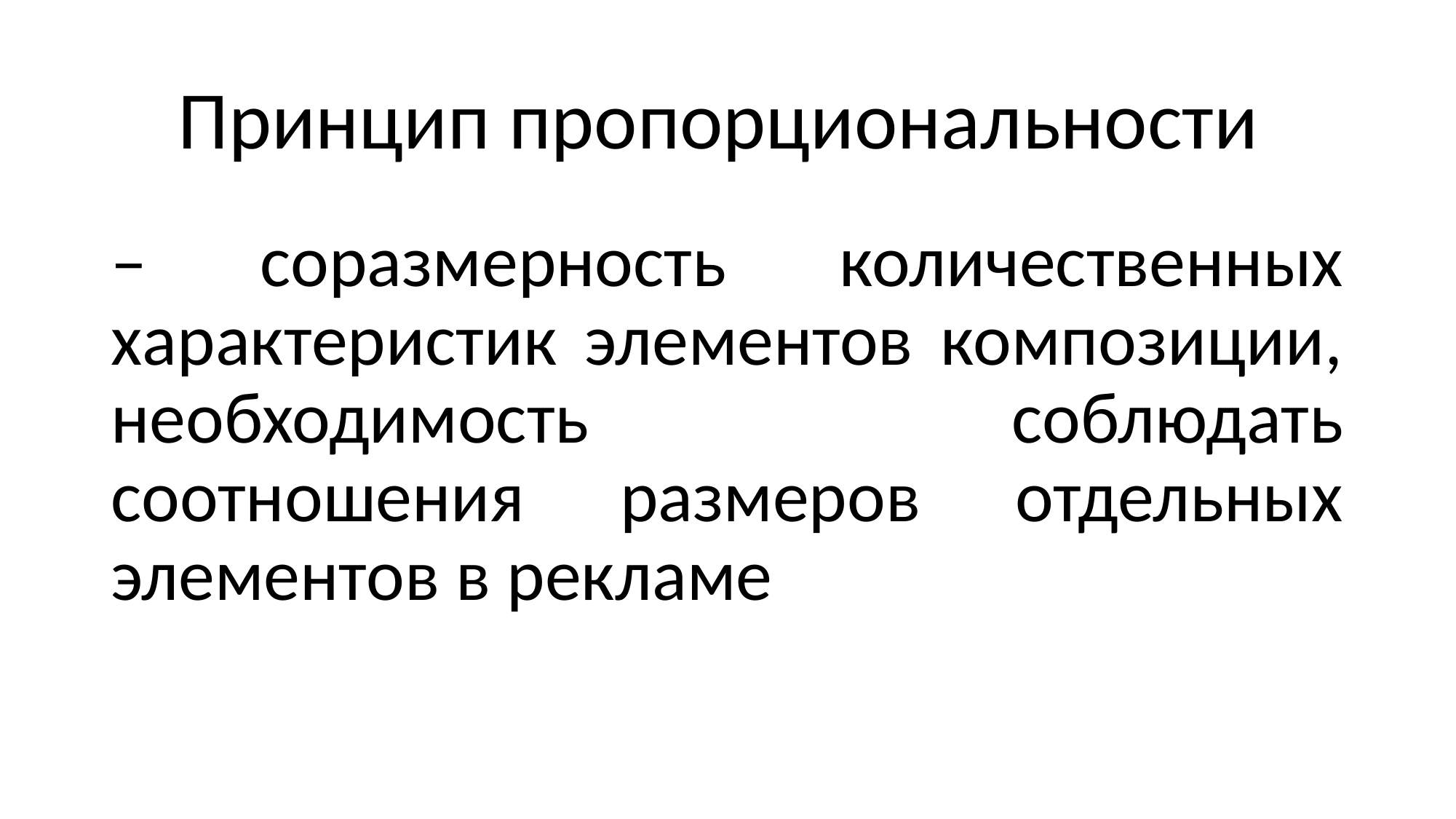

# Принцип пропорциональности
– соразмерность количественных характеристик элементов композиции, необходимость соблюдать соотношения размеров отдельных элементов в рекламе